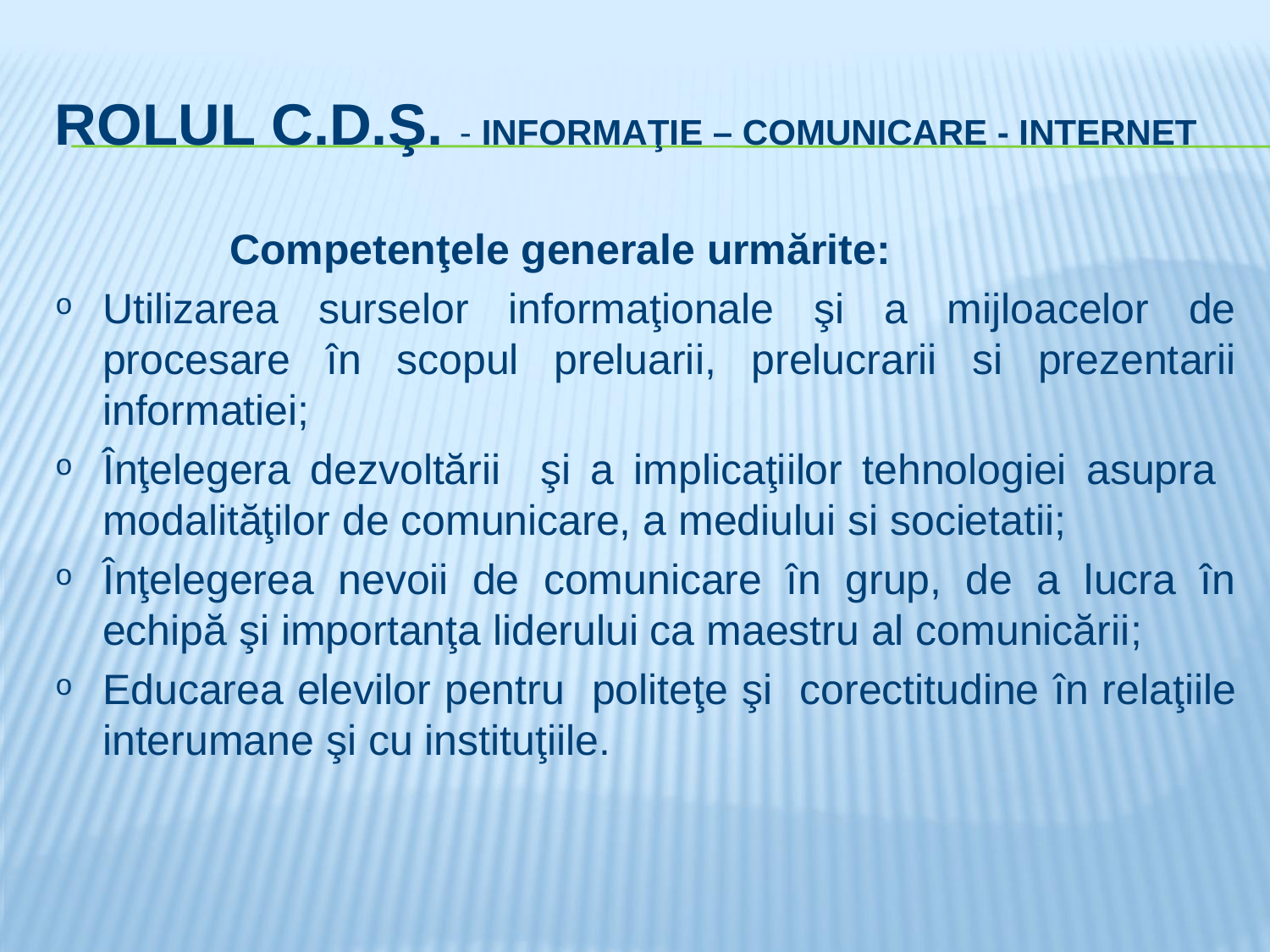

# Rolul C.D.Ş. - Informaţie – Comunicare - Internet
		Competenţele generale urmărite:
Utilizarea surselor informaţionale şi a mijloacelor de procesare în scopul preluarii, prelucrarii si prezentarii informatiei;
Înţelegera dezvoltării  şi a implicaţiilor tehnologiei asupra  modalităţilor de comunicare, a mediului si societatii;
Înţelegerea nevoii de comunicare în grup, de a lucra în echipă şi importanţa liderului ca maestru al comunicării;
Educarea elevilor pentru  politeţe şi  corectitudine în relaţiile interumane şi cu instituţiile.